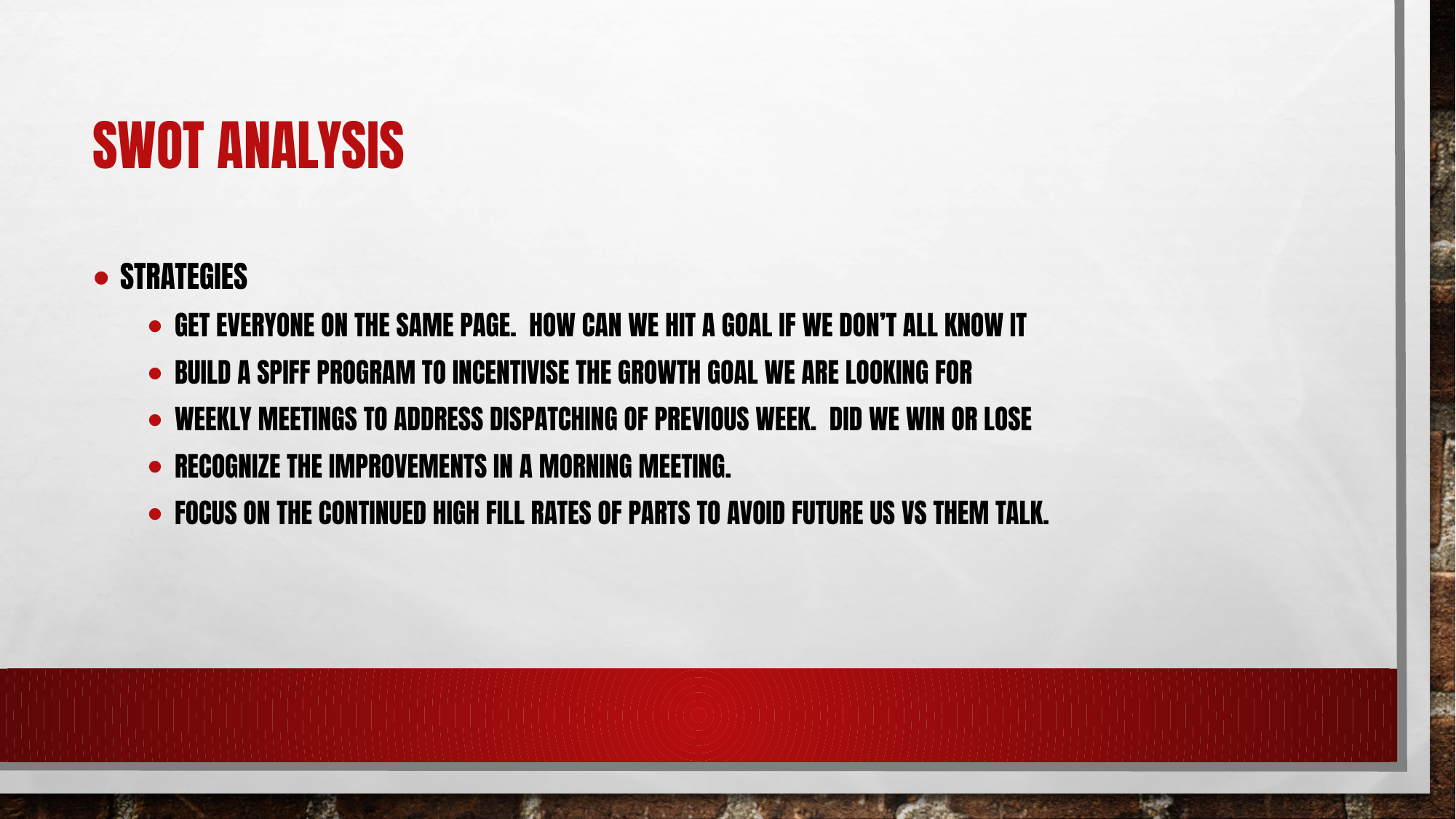

# SWOT Analysis
Strategies
GET EVERYONE ON THE SAME PAGE.  HOW CAN WE HIT A GOAL IF WE DON’T ALL KNOW IT
BUILD A SPIFF PROGRAM TO INCENTIVISE THE GROWTH GOAL WE ARE LOOKING FOR
WEEKLY MEETINGS TO ADDRESS DISPATCHING OF PREVIOUS WEEK.  DID WE WIN OR LOSE
RECOGNIZE THE IMPROVEMENTS IN A MORNING MEETING.
FOCUS ON THE CONTINUED HIGH FILL RATES OF PARTS TO AVOID FUTURE US VS THEM TALK.